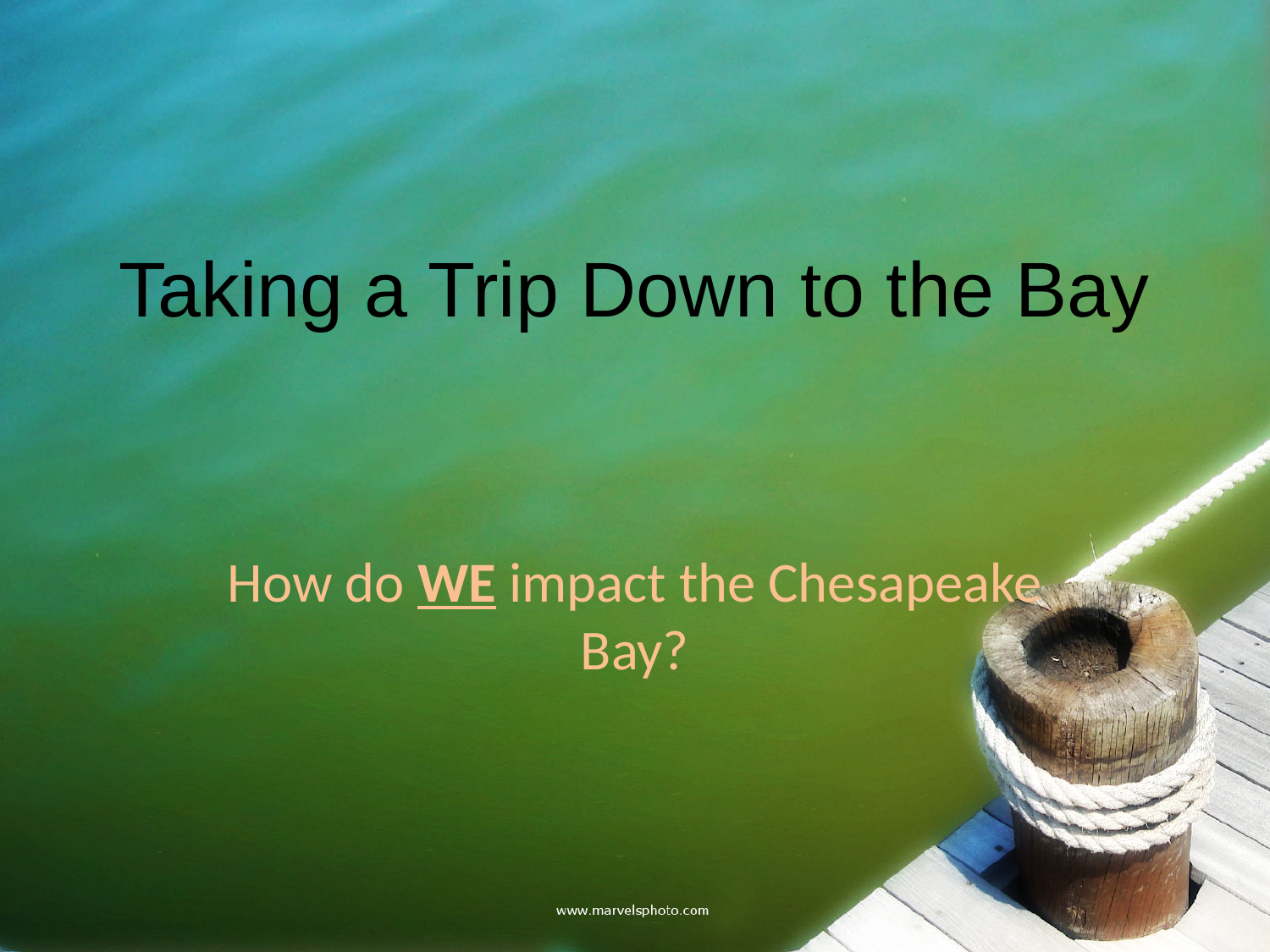

# Taking a Trip Down to the Bay
How do WE impact the Chesapeake Bay?